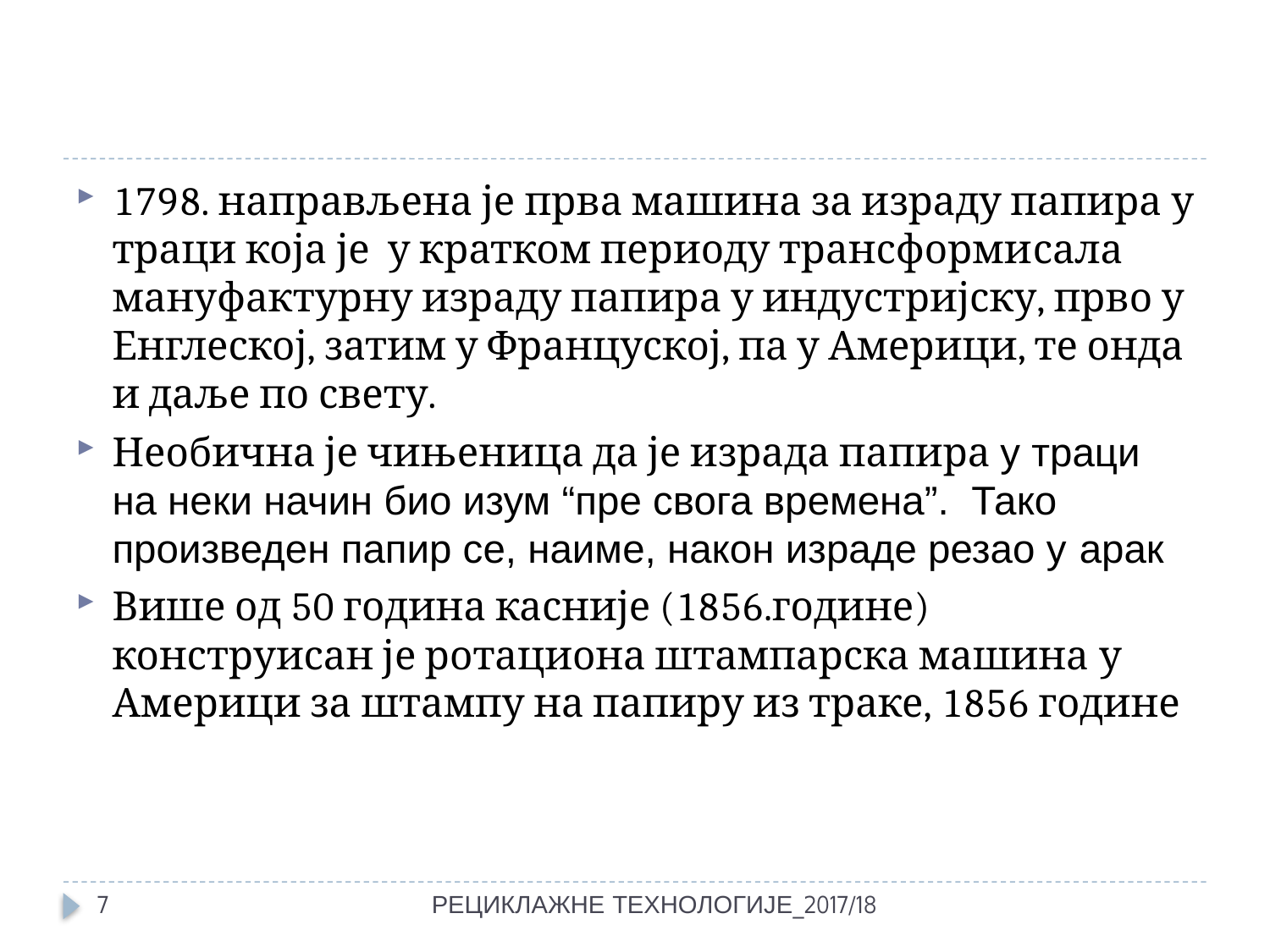

#
1798. направљена је прва машина за израду папира у траци која је  у кратком периоду трансформисала мануфактурну израду папира у индустријску, прво у Енглеској, затим у Француској, па у Америци, те онда и даље по свету.
Необична је чињеница да је израда папира у траци на неки начин био изум “пре свога времена”.  Тако произведен папир се, наиме, након израде резао у арак
Више од 50 година касније (1856.године) конструисан је ротациона штампарска машина у  Америци за штампу на папиру из траке, 1856 године
7
РЕЦИКЛАЖНЕ ТЕХНОЛОГИЈЕ_2017/18